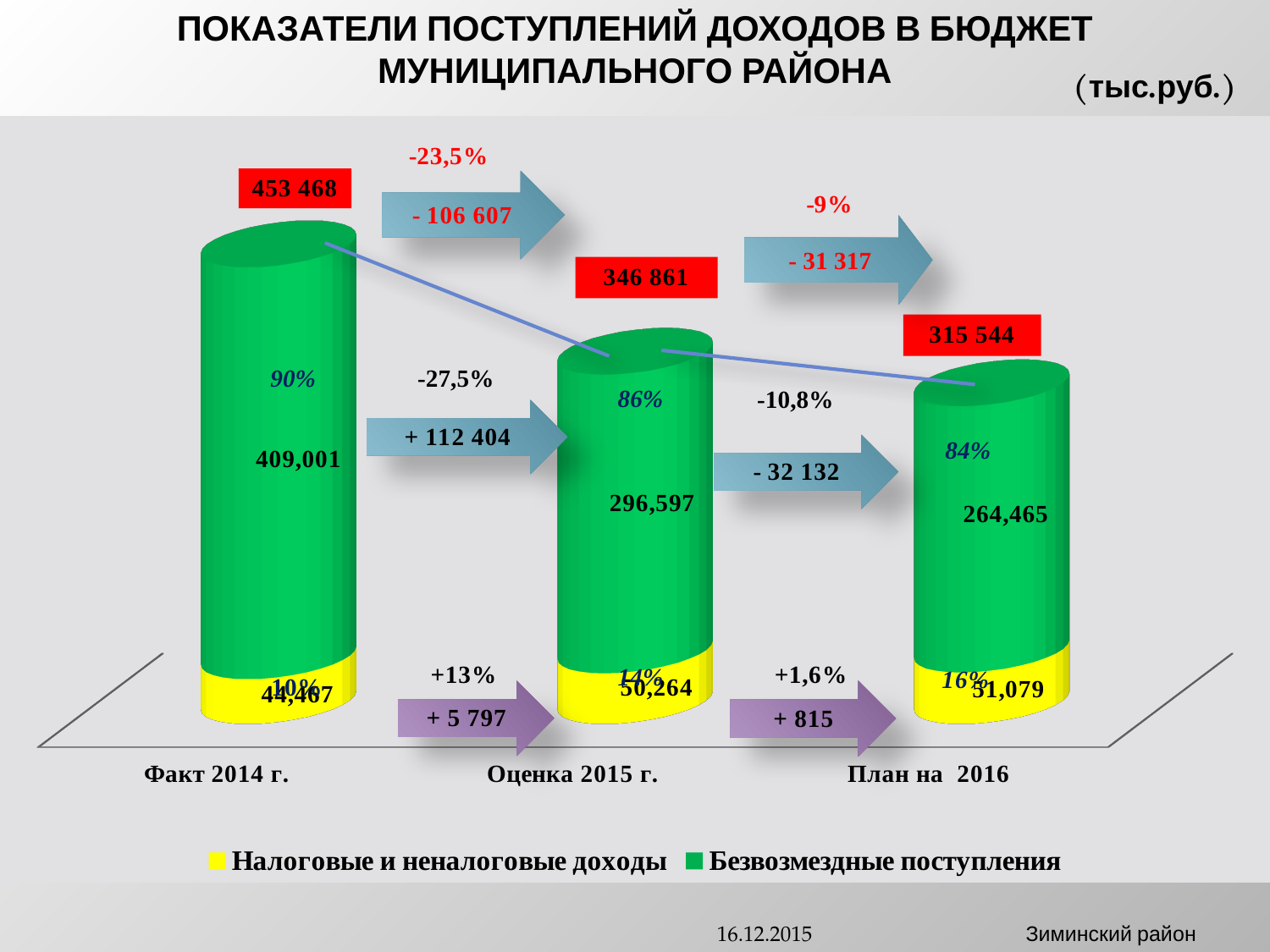

ПОКАЗАТЕЛИ ПОСТУПЛЕНИЙ ДОХОДОВ В БЮДЖЕТ МУНИЦИПАЛЬНОГО РАЙОНА
(тыс.руб.)

[unsupported chart]

- 31 317
90%
-27,5%
86%
-10,8%
84%
14%

16.12.2015
Зиминский район